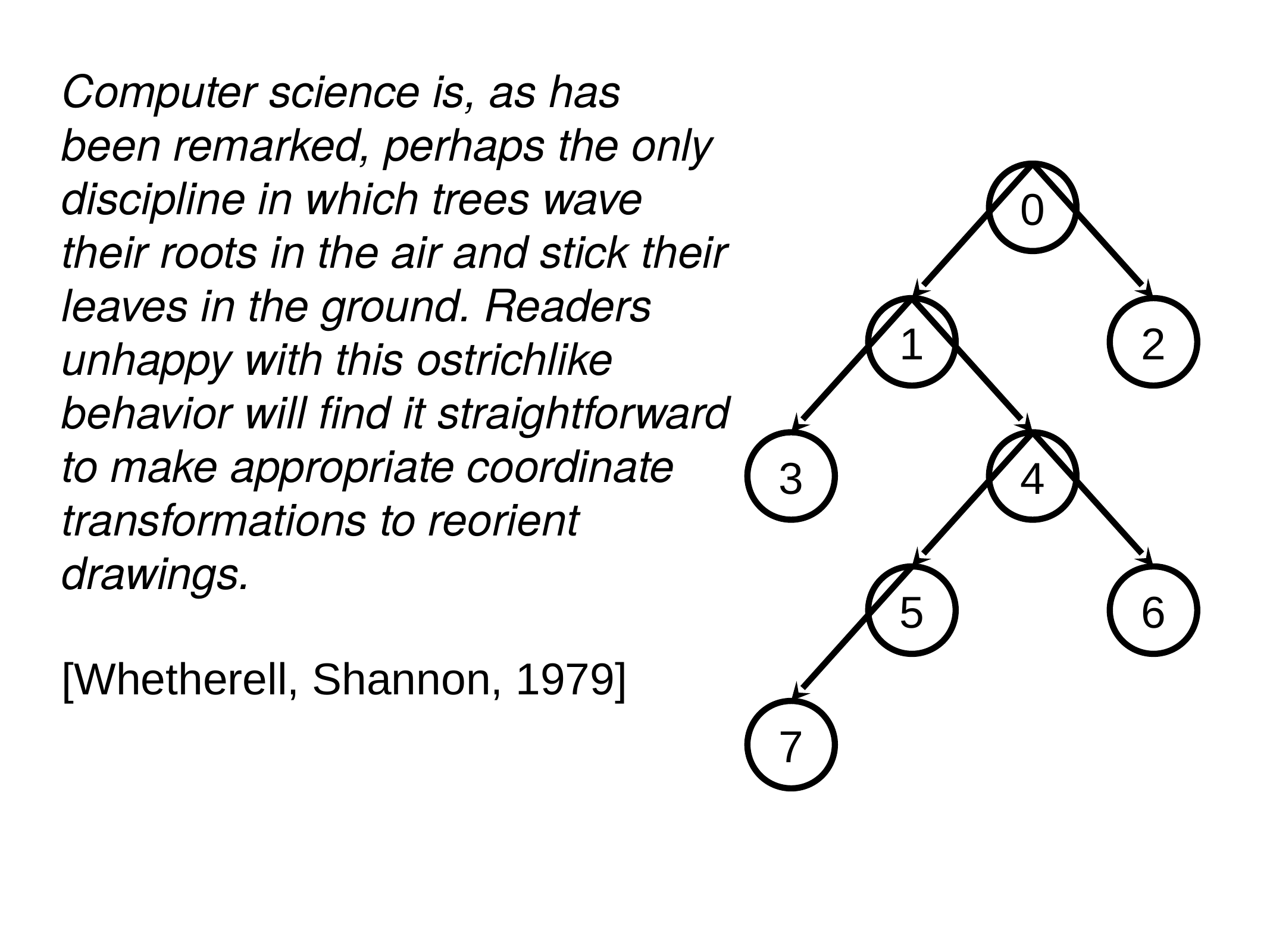

Computer science is, as has been remarked, perhaps the only discipline in which trees wave their roots in the air and stick their leaves in the ground. Readers unhappy with this ostrichlike behavior will find it straightforward to make appropriate coordinate transformations to reorient drawings.
[Whetherell, Shannon, 1979]
0
1
2
3
4
5
6
7